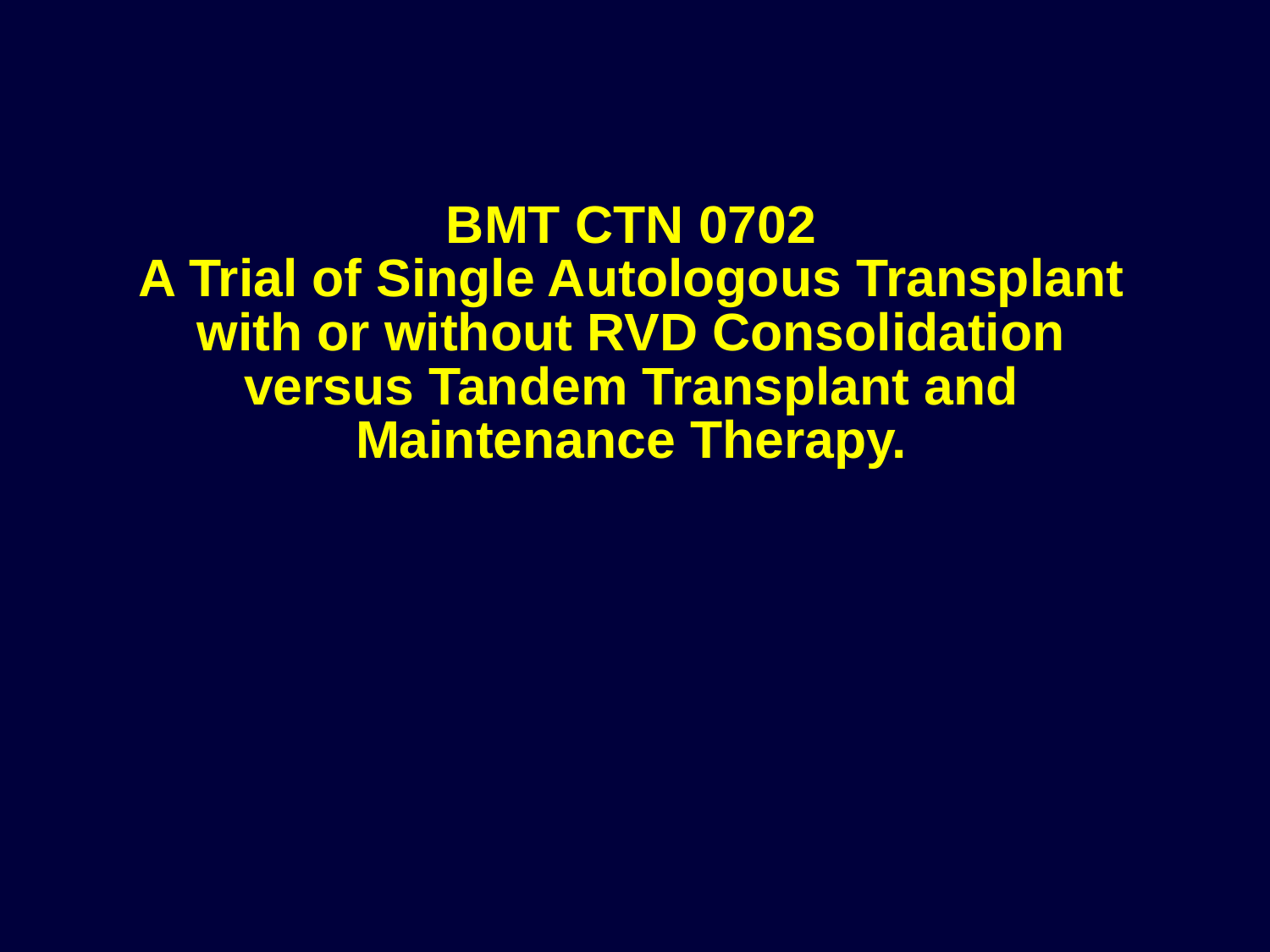

# BMT CTN 0702 A Trial of Single Autologous Transplant with or without RVD Consolidation versus Tandem Transplant and Maintenance Therapy.